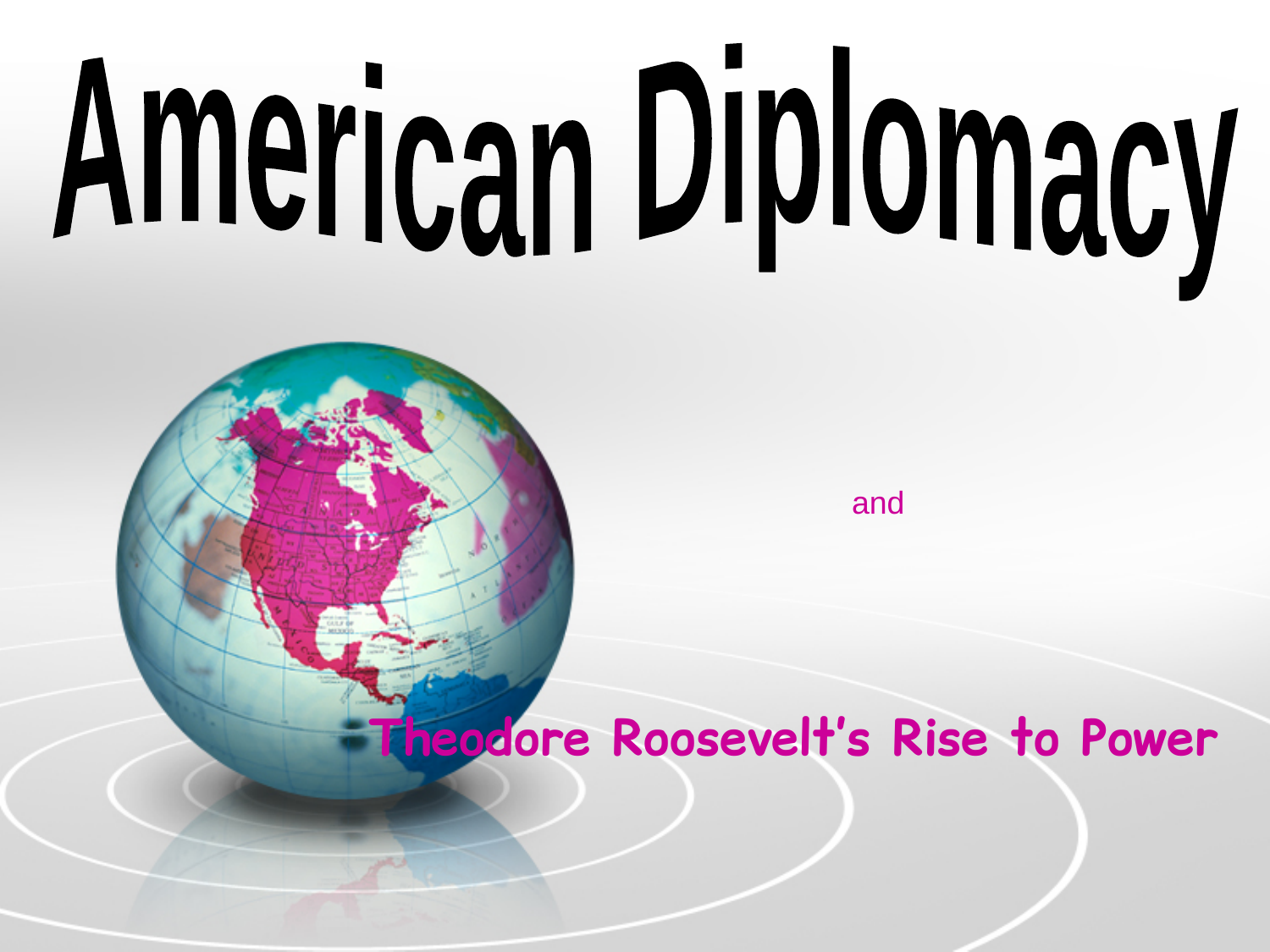

American Diplomacy
and
Theodore Roosevelt’s Rise to Power